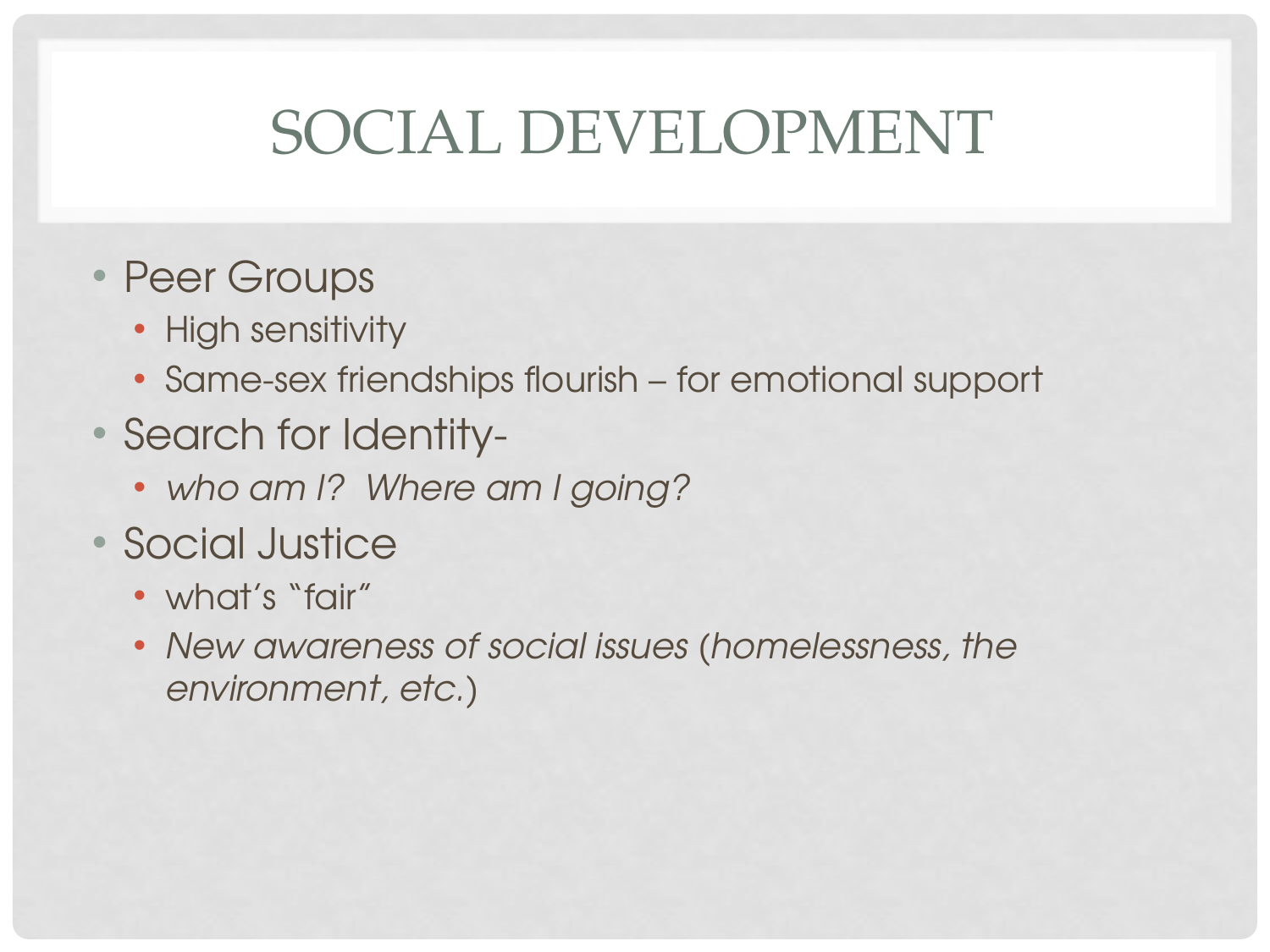

# Social Development
Peer Groups
High sensitivity
Same-sex friendships flourish – for emotional support
Search for Identity-
who am I?  Where am I going?
Social Justice
what’s “fair”
New awareness of social issues (homelessness, the environment, etc.)